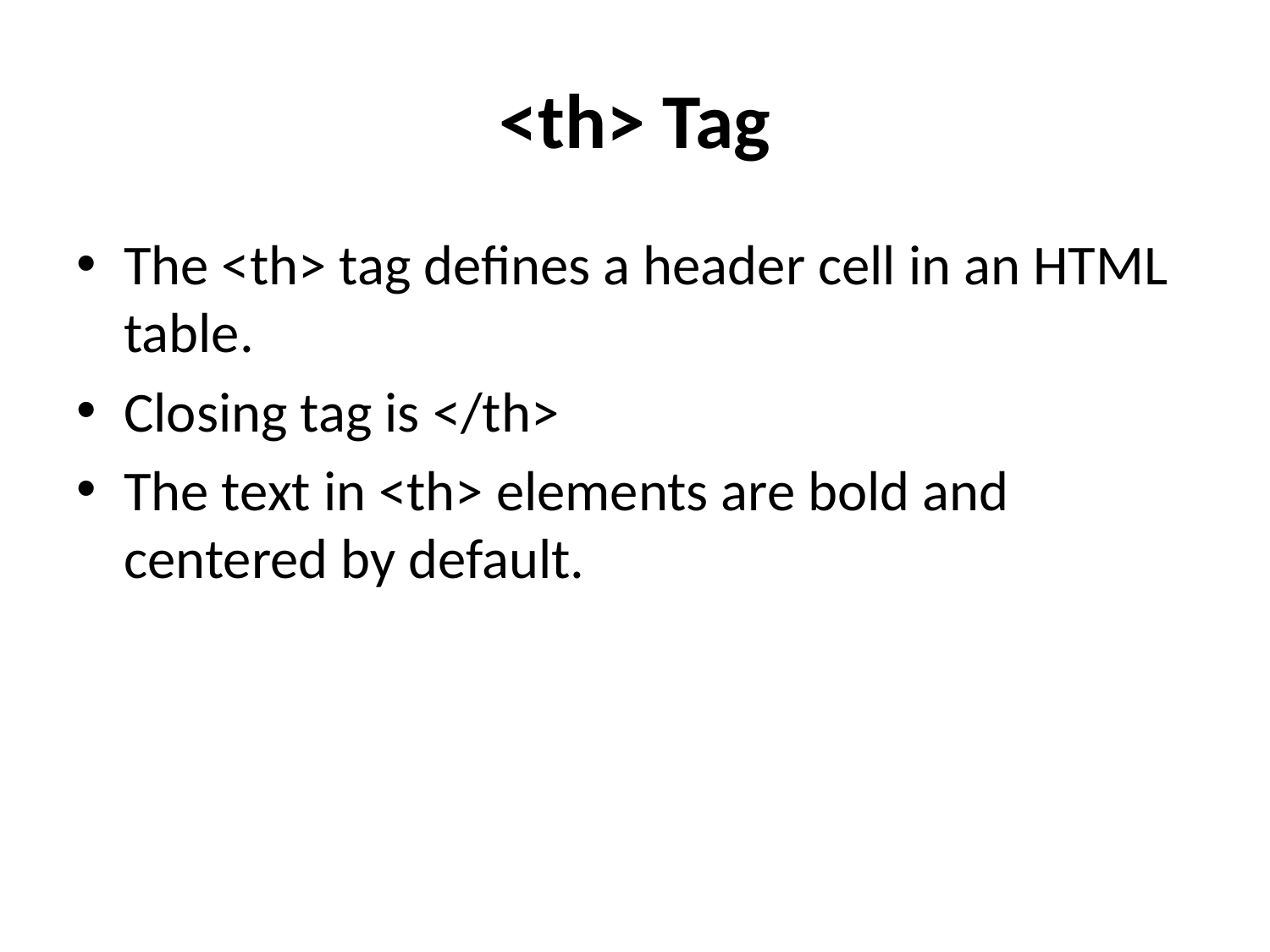

# <th> Tag
The <th> tag defines a header cell in an HTML table.
Closing tag is </th>
The text in <th> elements are bold and centered by default.